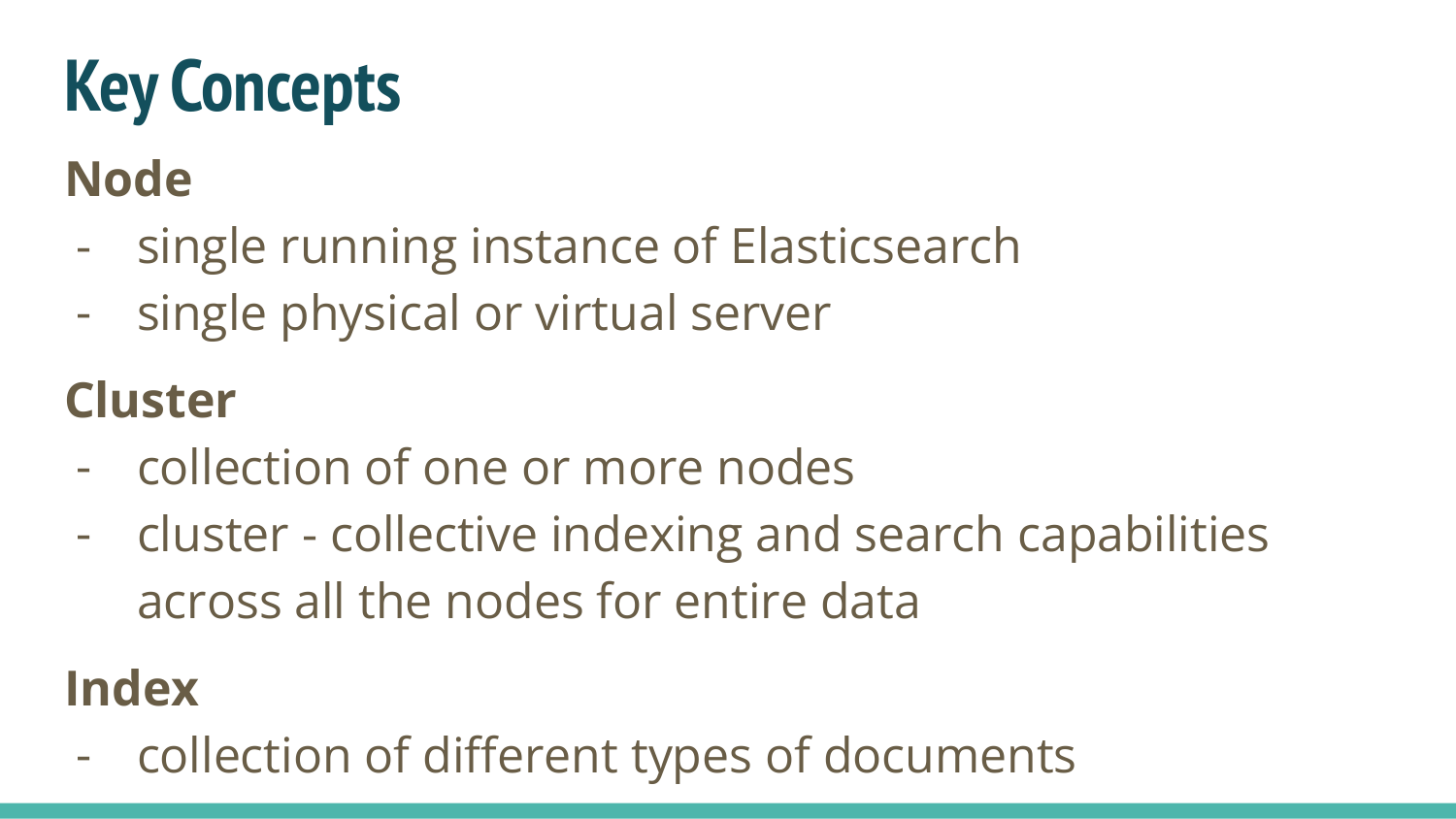

# Key Concepts
Node
single running instance of Elasticsearch
single physical or virtual server
Cluster
collection of one or more nodes
cluster - collective indexing and search capabilities across all the nodes for entire data
Index
collection of different types of documents